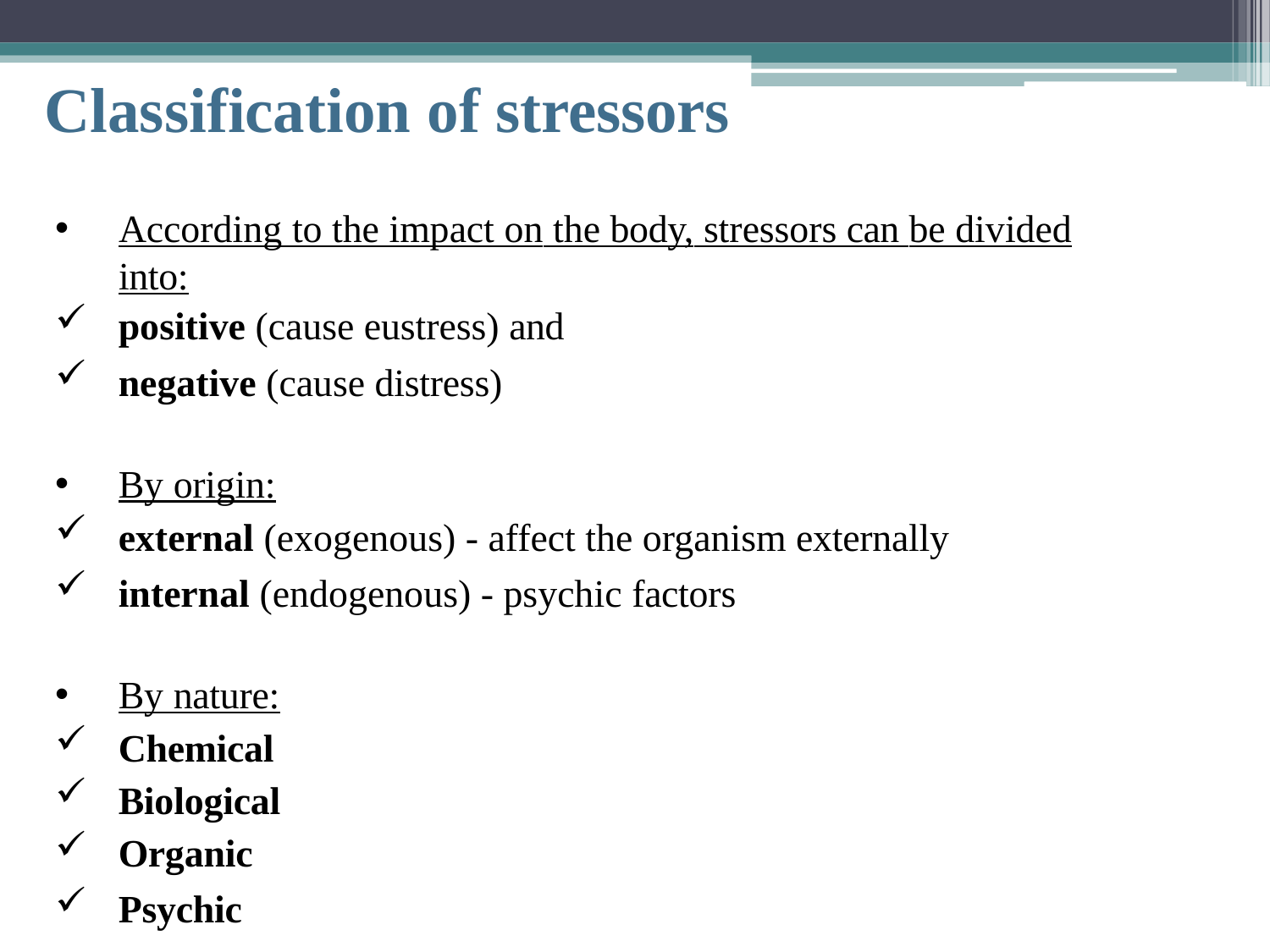

# Classification of stressors
According to the impact on the body, stressors can be divided into:
positive (cause eustress) and
negative (cause distress)
By origin:
external (exogenous) - affect the organism externally
internal (endogenous) - psychic factors
By nature:
Chemical
Biological
Organic
Psychic